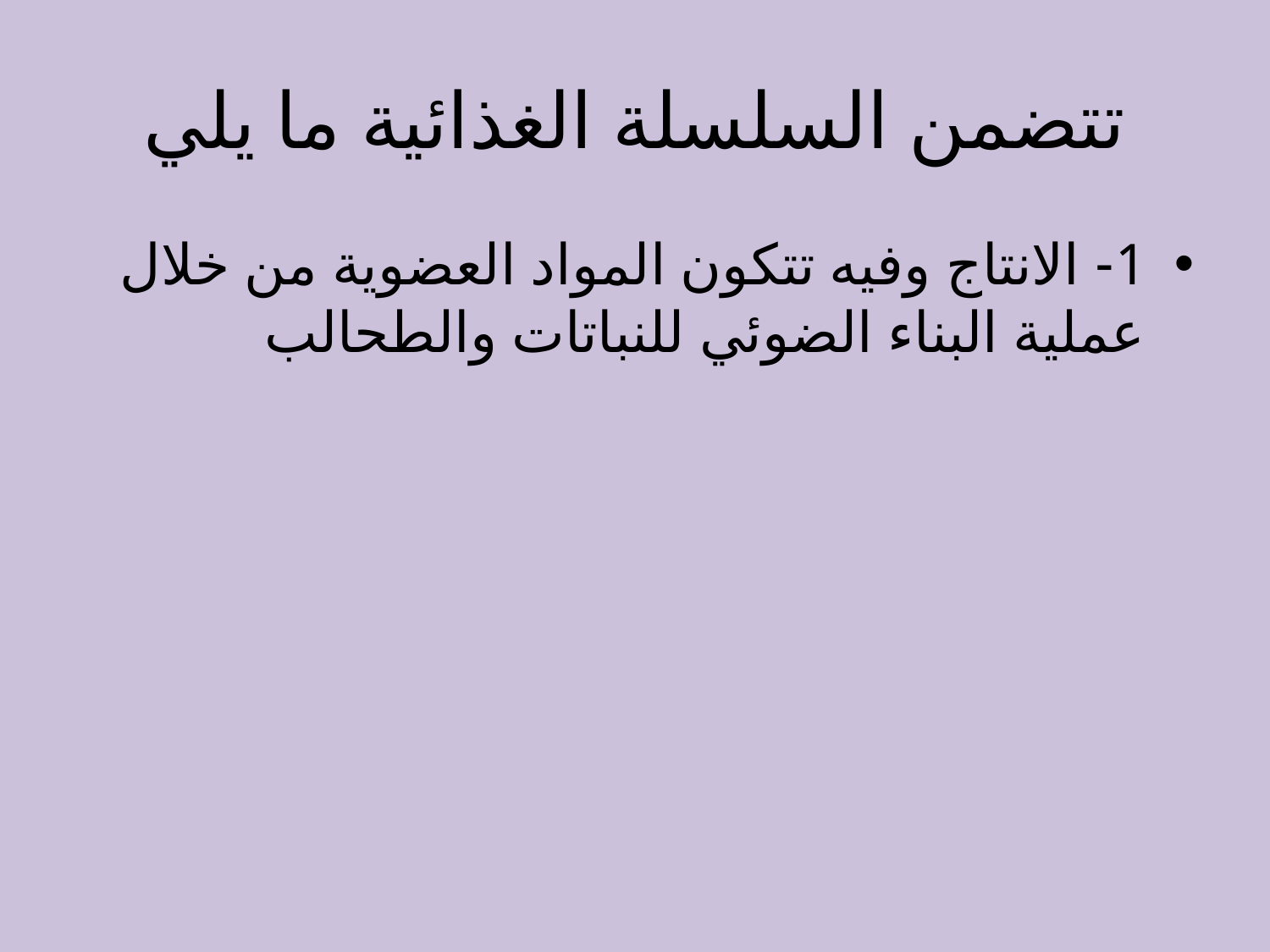

# تتضمن السلسلة الغذائية ما يلي
1- الانتاج وفيه تتكون المواد العضوية من خلال عملية البناء الضوئي للنباتات والطحالب